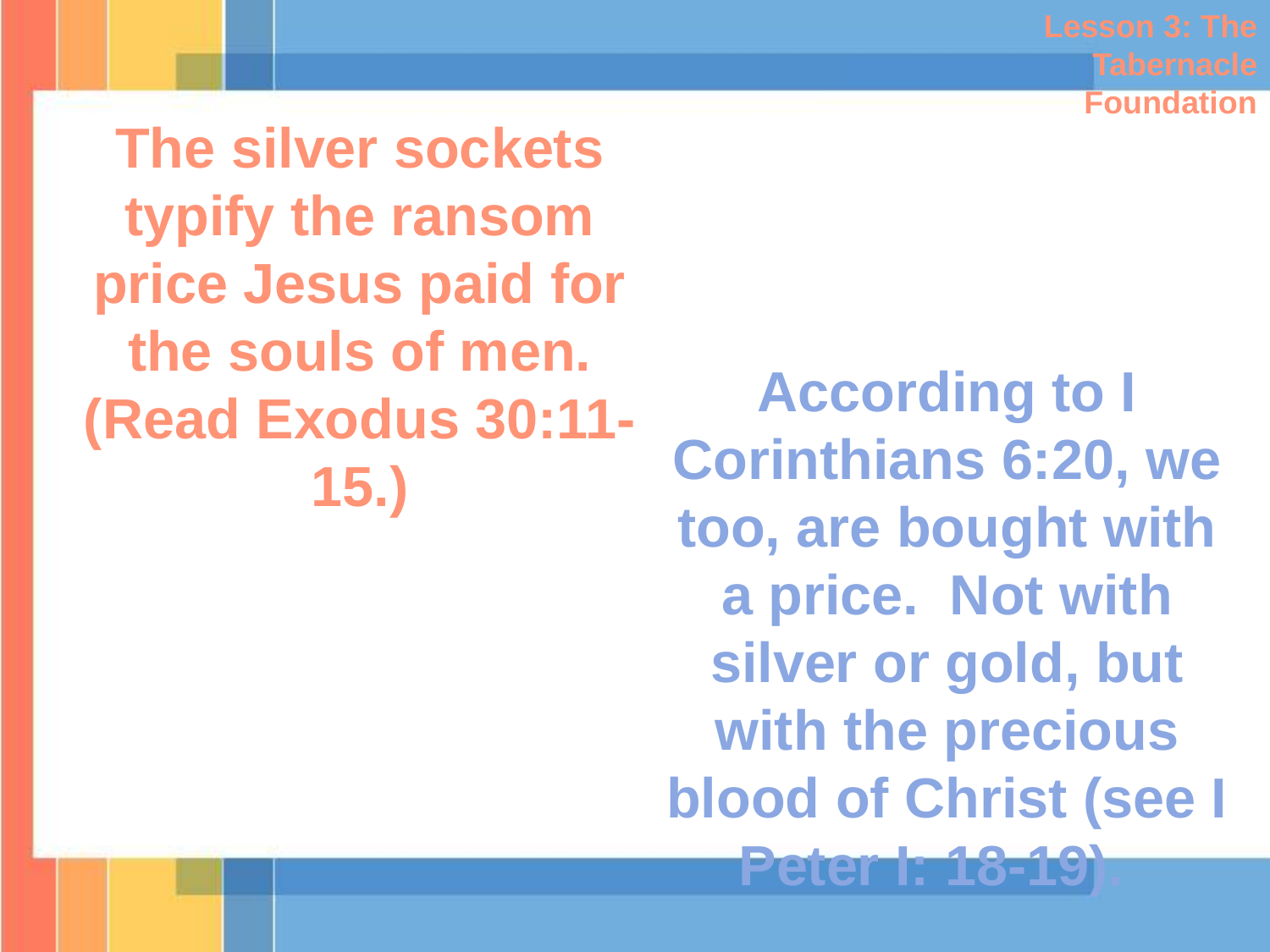

Lesson 3: The Tabernacle Foundation
The silver sockets typify the ransom price Jesus paid for the souls of men. (Read Exodus 30:11-15.)
According to I Corinthians 6:20, we too, are bought with a price.  Not with silver or gold, but with the precious blood of Christ (see I Peter I: 18-19).